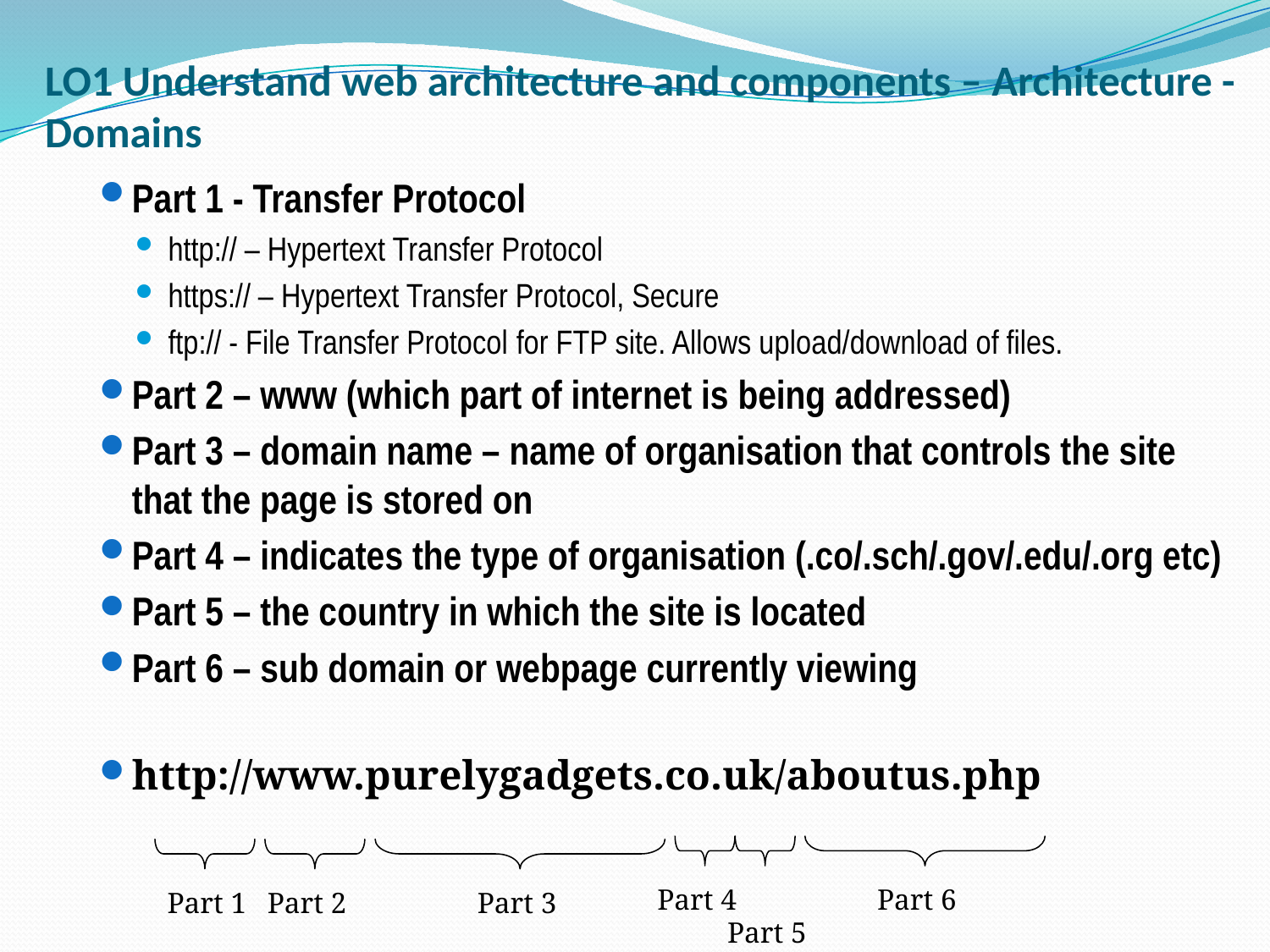

# LO1 Understand web architecture and components – Architecture - Domains
Part 1 - Transfer Protocol
http:// – Hypertext Transfer Protocol
https:// – Hypertext Transfer Protocol, Secure
ftp:// - File Transfer Protocol for FTP site. Allows upload/download of files.
Part 2 – www (which part of internet is being addressed)
Part 3 – domain name – name of organisation that controls the site that the page is stored on
Part 4 – indicates the type of organisation (.co/.sch/.gov/.edu/.org etc)
Part 5 – the country in which the site is located
Part 6 – sub domain or webpage currently viewing

http://www.purelygadgets.co.uk/aboutus.php

Part 4
Part 6
Part 1
Part 2
Part 3
Part 5